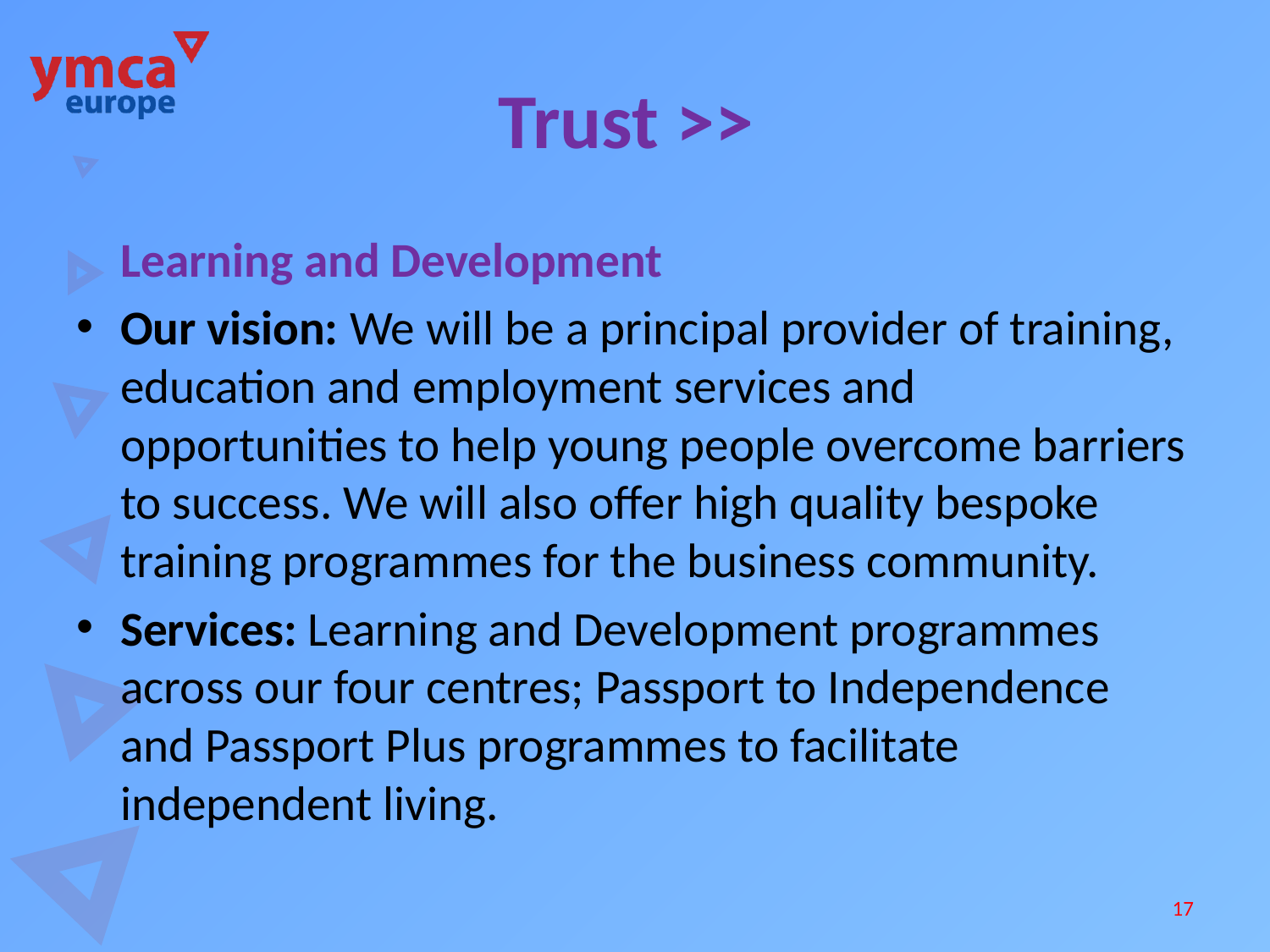

# Trust >>
	Learning and Development
Our vision: We will be a principal provider of training, education and employment services and opportunities to help young people overcome barriers to success. We will also offer high quality bespoke training programmes for the business community.
Services: Learning and Development programmes across our four centres; Passport to Independence and Passport Plus programmes to facilitate independent living.